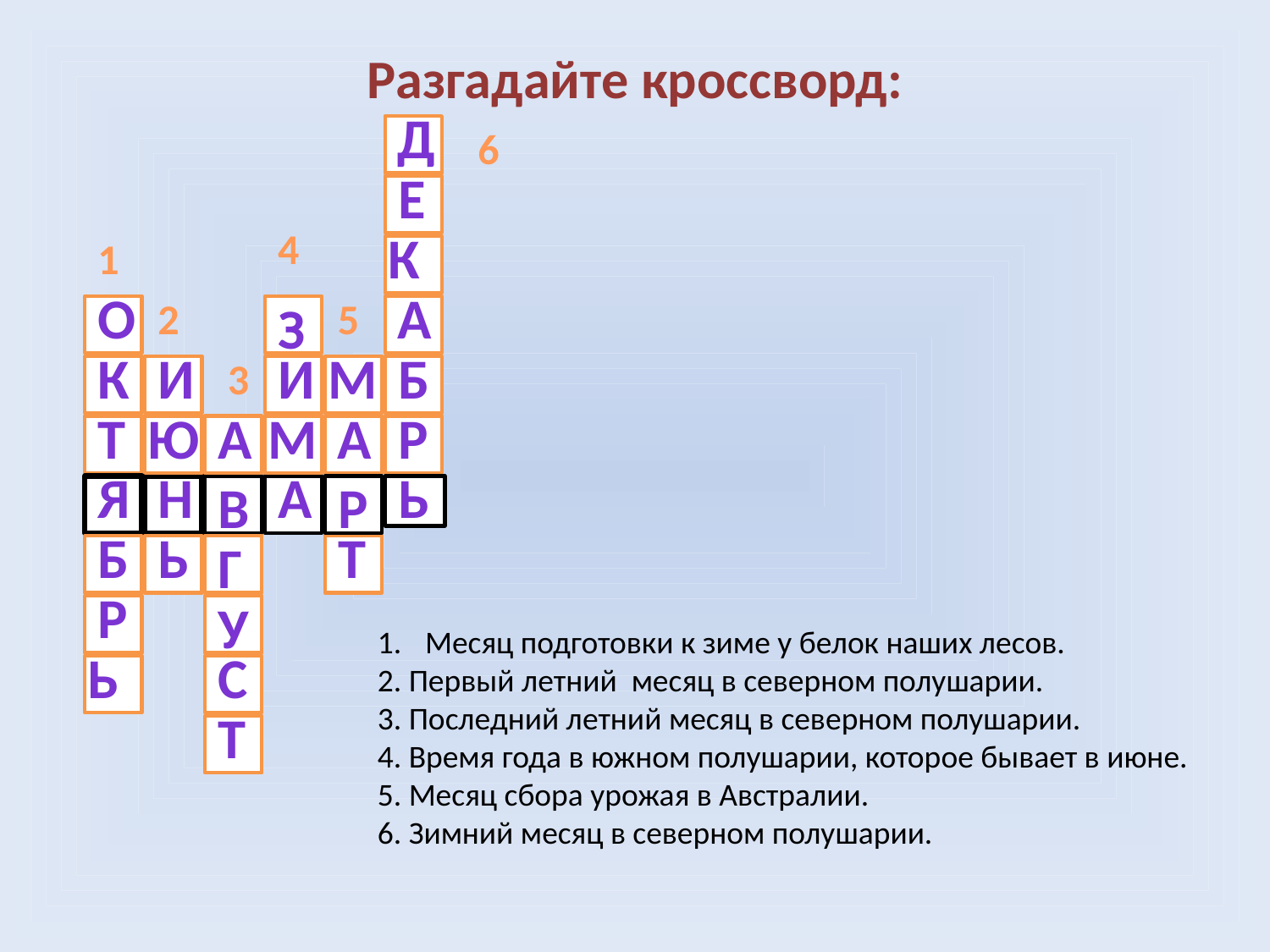

# Разгадайте кроссворд:
д

6
е

4
к
1

о
а
2
з
5

к
и
и
м
б
3

т
ю
а
м
а
р

я
н
а
ь
в
р

б
ь
т
г

р
у

Месяц подготовки к зиме у белок наших лесов.
2. Первый летний  месяц в северном полушарии.
3. Последний летний месяц в северном полушарии.
4. Время года в южном полушарии, которое бывает в июне.
5. Месяц сбора урожая в Австралии.
6. Зимний месяц в северном полушарии.
ь
с

т